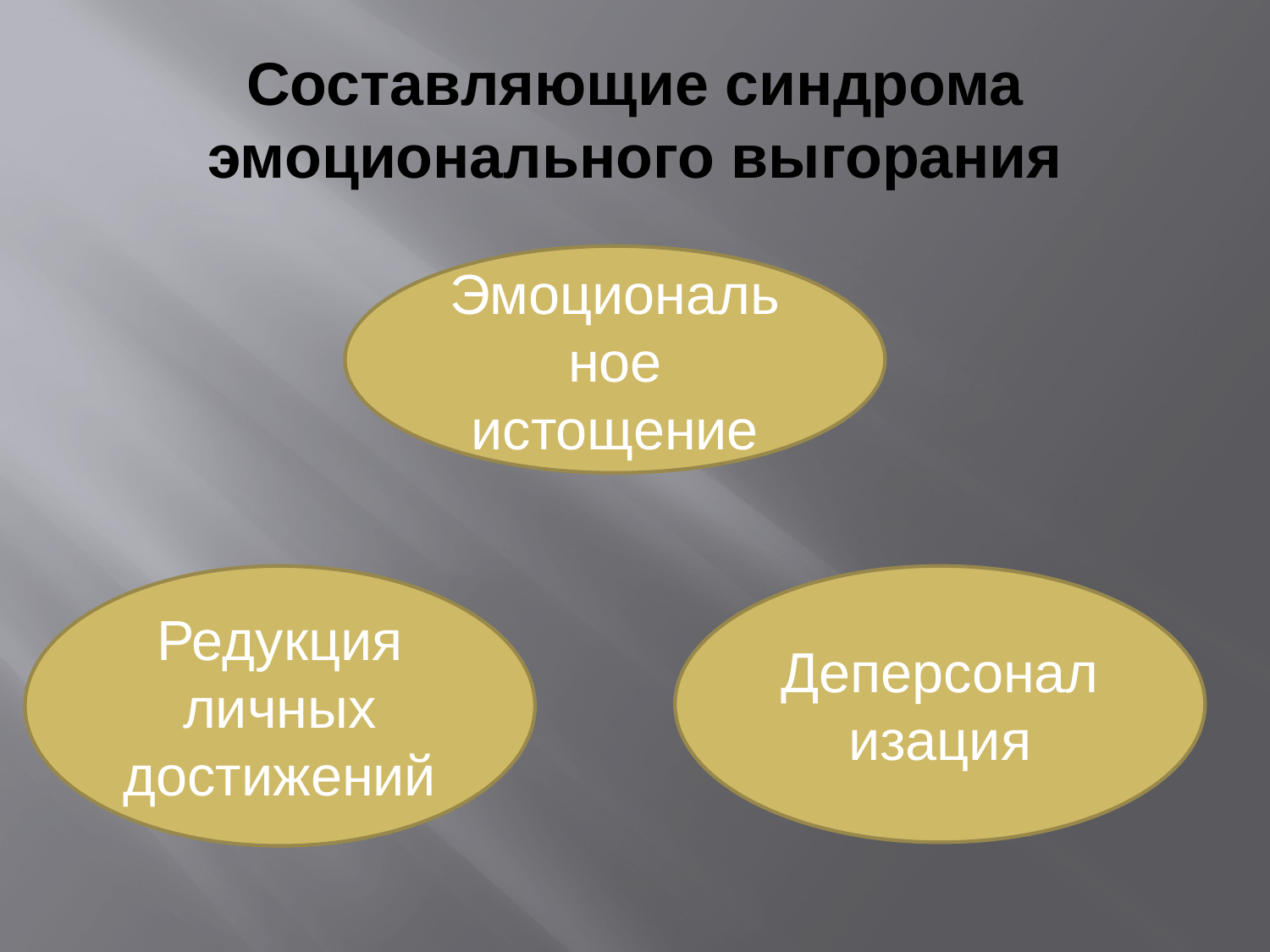

# Составляющие синдрома эмоционального выгорания
Эмоциональное истощение
Редукция личных достижений
Деперсонализация